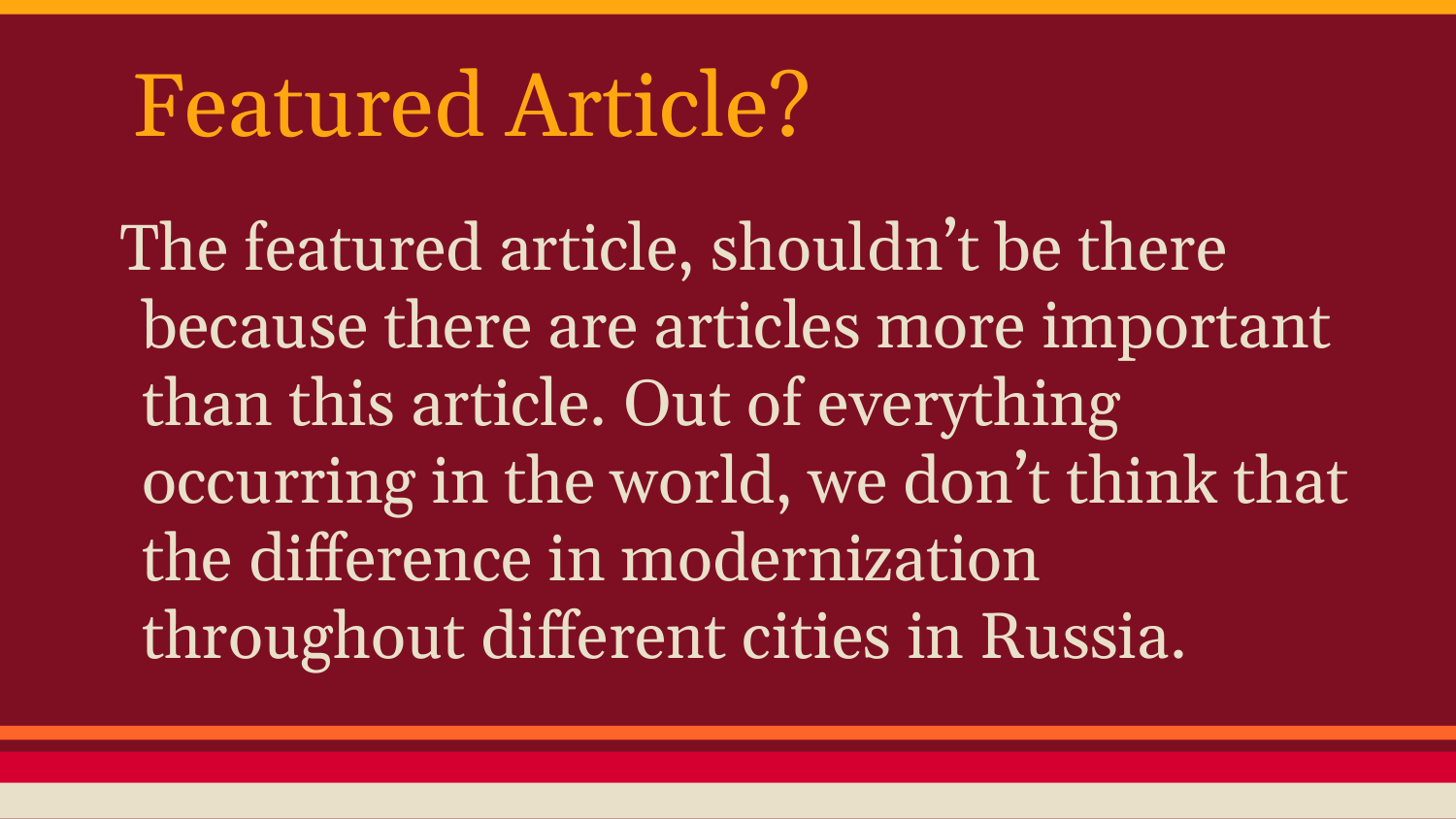

# Featured Article?
The featured article, shouldn’t be there because there are articles more important than this article. Out of everything occurring in the world, we don’t think that the difference in modernization throughout different cities in Russia.